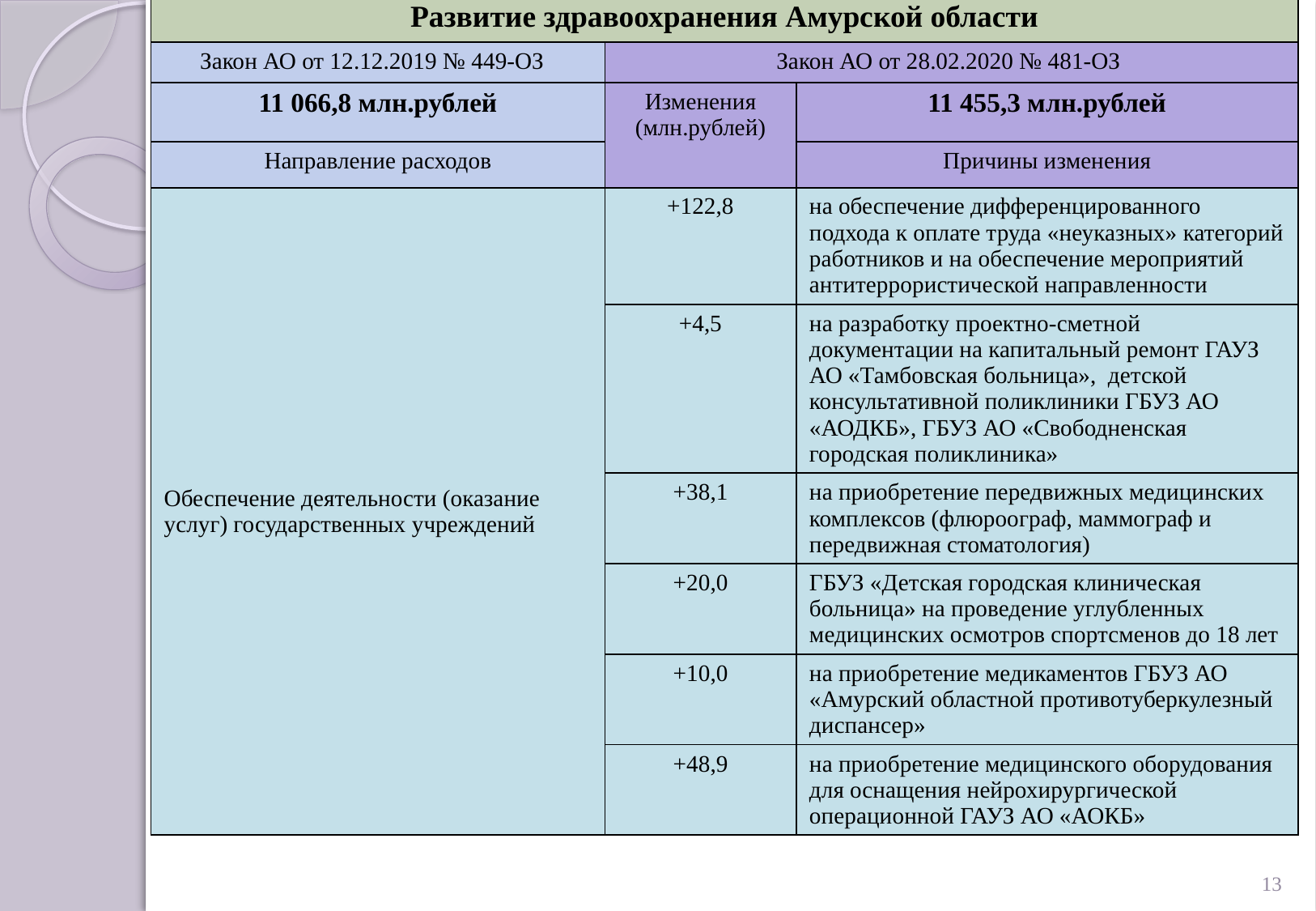

| Развитие здравоохранения Амурской области |  |  |
| --- | --- | --- |
| Закон АО от 12.12.2019 № 449-ОЗ | Закон АО от 28.02.2020 № 481-ОЗ |  |
| 11 066,8 млн.рублей | Изменения (млн.рублей) | 11 455,3 млн.рублей |
| Направление расходов |  | Причины изменения |
| Обеспечение деятельности (оказание услуг) государственных учреждений | +122,8 | на обеспечение дифференцированного подхода к оплате труда «неуказных» категорий работников и на обеспечение мероприятий антитеррористической направленности |
|  | +4,5 | на разработку проектно-сметной документации на капитальный ремонт ГАУЗ АО «Тамбовская больница», детской консультативной поликлиники ГБУЗ АО «АОДКБ», ГБУЗ АО «Свободненская городская поликлиника» |
|  | +38,1 | на приобретение передвижных медицинских комплексов (флюроограф, маммограф и передвижная стоматология) |
|  | +20,0 | ГБУЗ «Детская городская клиническая больница» на проведение углубленных медицинских осмотров спортсменов до 18 лет |
|  | +10,0 | на приобретение медикаментов ГБУЗ АО «Амурский областной противотуберкулезный диспансер» |
|  | +48,9 | на приобретение медицинского оборудования для оснащения нейрохирургической операционной ГАУЗ АО «АОКБ» |
13